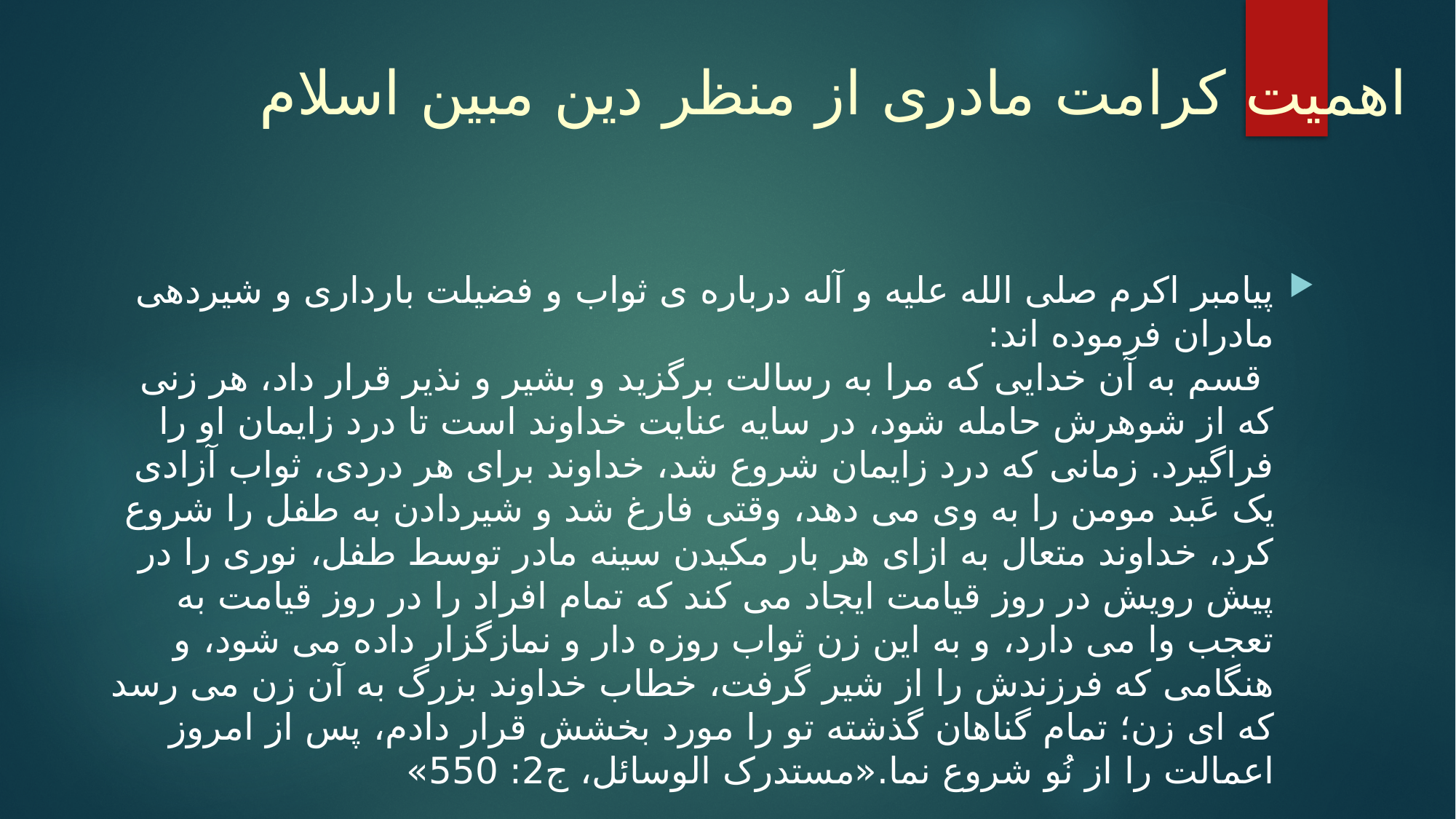

# اهمیت کرامت مادری از منظر دین مبین اسلام

پیامبر اکرم صلی الله علیه و آله درباره ی ثواب و فضیلت بارداری و شیردهی مادران فرموده اند: 
 قسم به آن خدایی که مرا به رسالت برگزید و بشیر و نذیر قرار داد، هر زنی که از شوهرش حامله شود، در سایه عنایت خداوند است تا درد زایمان او را فراگیرد. زمانی که درد زایمان شروع شد، خداوند برای هر دردی، ثواب آزادی یک عَبد مومن را به وی می دهد، وقتی فارغ شد و شیردادن به طفل را شروع کرد، خداوند متعال به ازای هر بار مکیدن سینه مادر توسط طفل، نوری را در پیش رویش در روز قیامت ایجاد می کند که تمام افراد را در روز قیامت به تعجب وا می دارد، و به این زن ثواب روزه دار و نمازگزار داده می شود، و هنگامی که فرزندش را از شیر گرفت، خطاب خداوند بزرگ به آن زن می رسد که ای زن؛ تمام گناهان گذشته تو را مورد بخشش قرار دادم، پس از امروز اعمالت را از نُو شروع نما.«مستدرک الوسائل، ج2: 550»